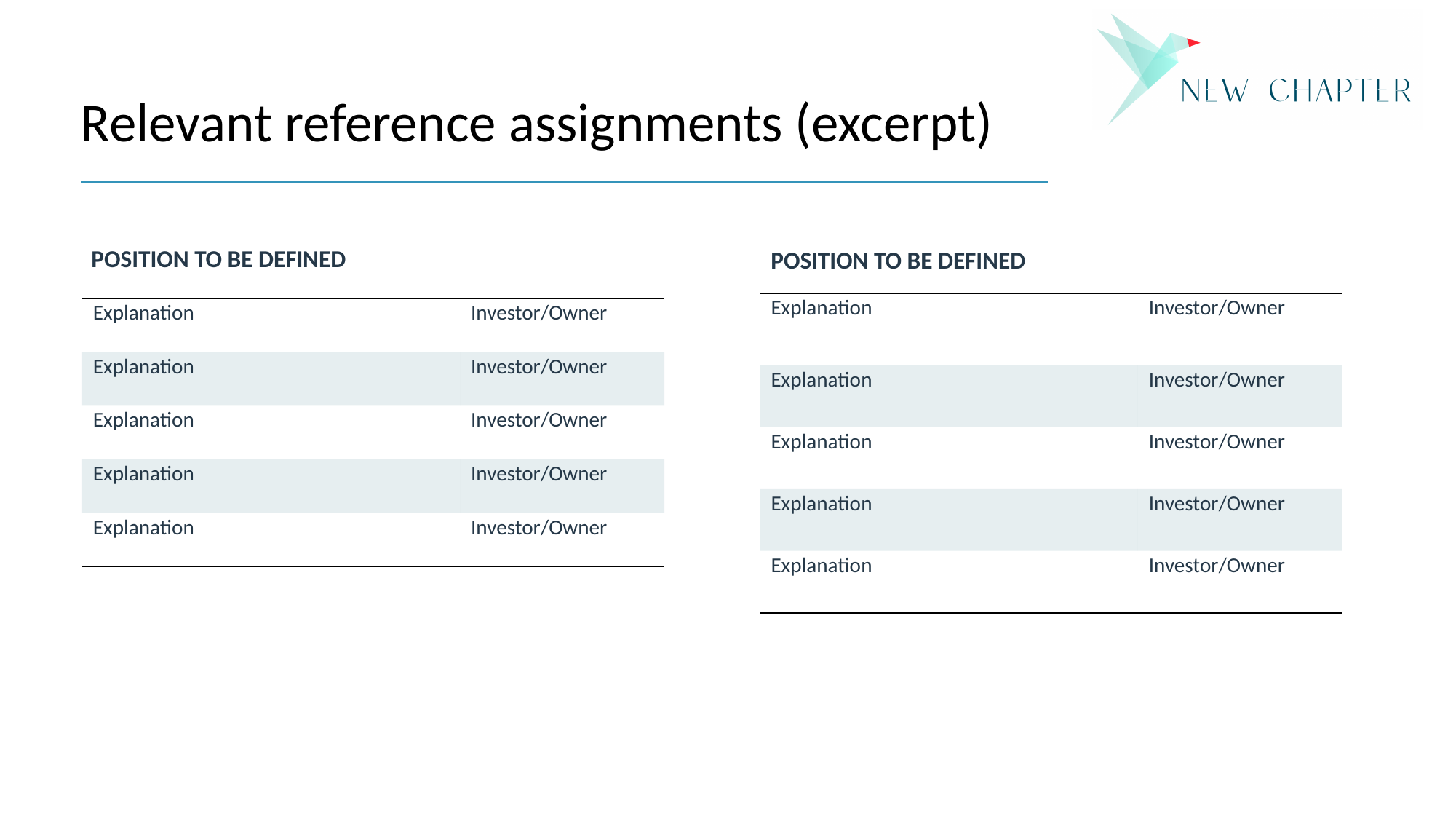

# Relevant reference assignments (excerpt)
POSITION TO BE DEFINED
POSITION TO BE DEFINED
| Explanation | Investor/Owner |
| --- | --- |
| Explanation | Investor/Owner |
| Explanation | Investor/Owner |
| Explanation | Investor/Owner |
| Explanation | Investor/Owner |
| Explanation | Investor/Owner |
| --- | --- |
| Explanation | Investor/Owner |
| Explanation | Investor/Owner |
| Explanation | Investor/Owner |
| Explanation | Investor/Owner |